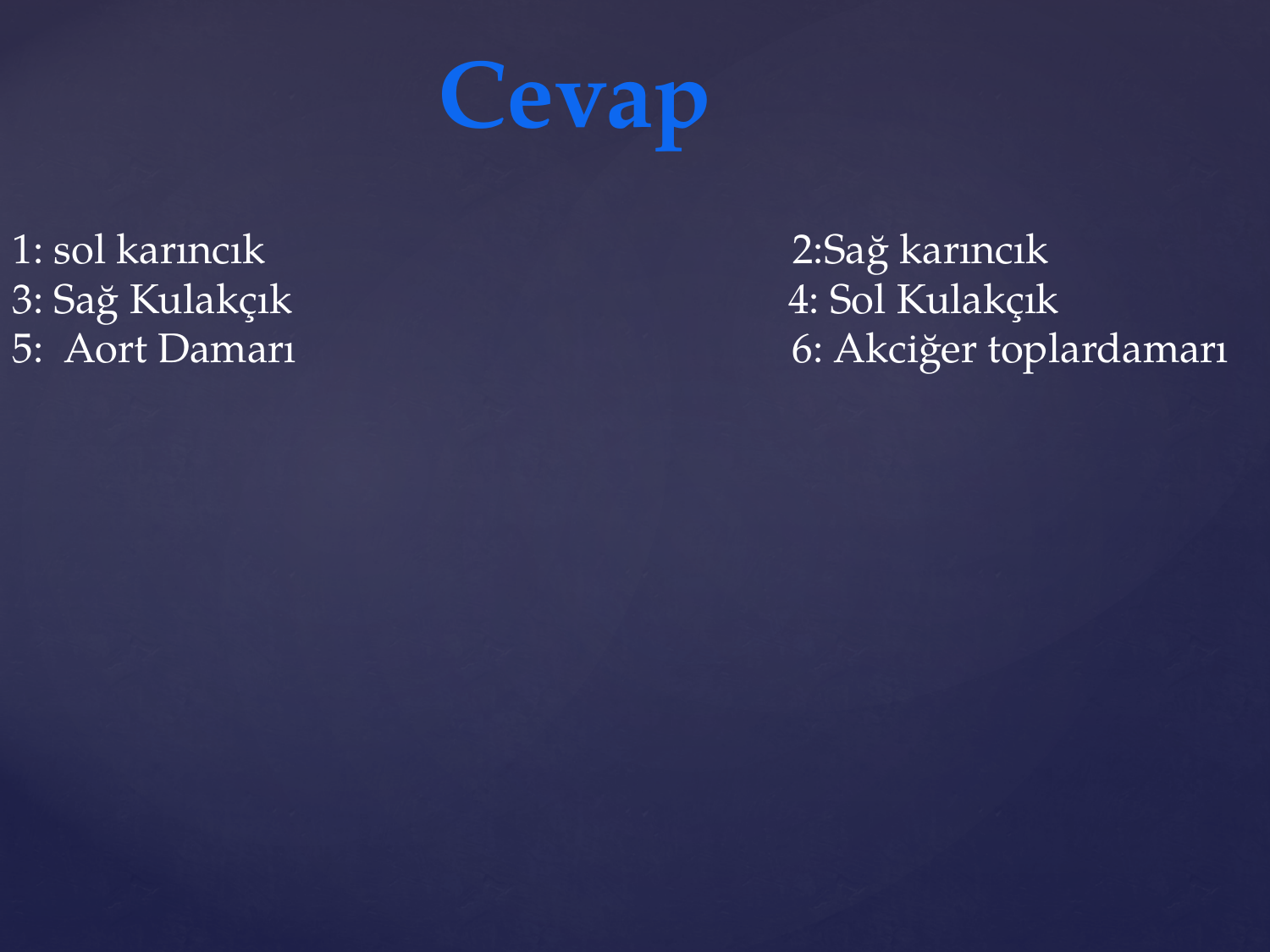

Cevap
1: sol karıncık                                                   2:Sağ karıncık
3: Sağ Kulakçık                                                4: Sol Kulakçık
5:  Aort Damarı                                                6: Akciğer toplardamarı